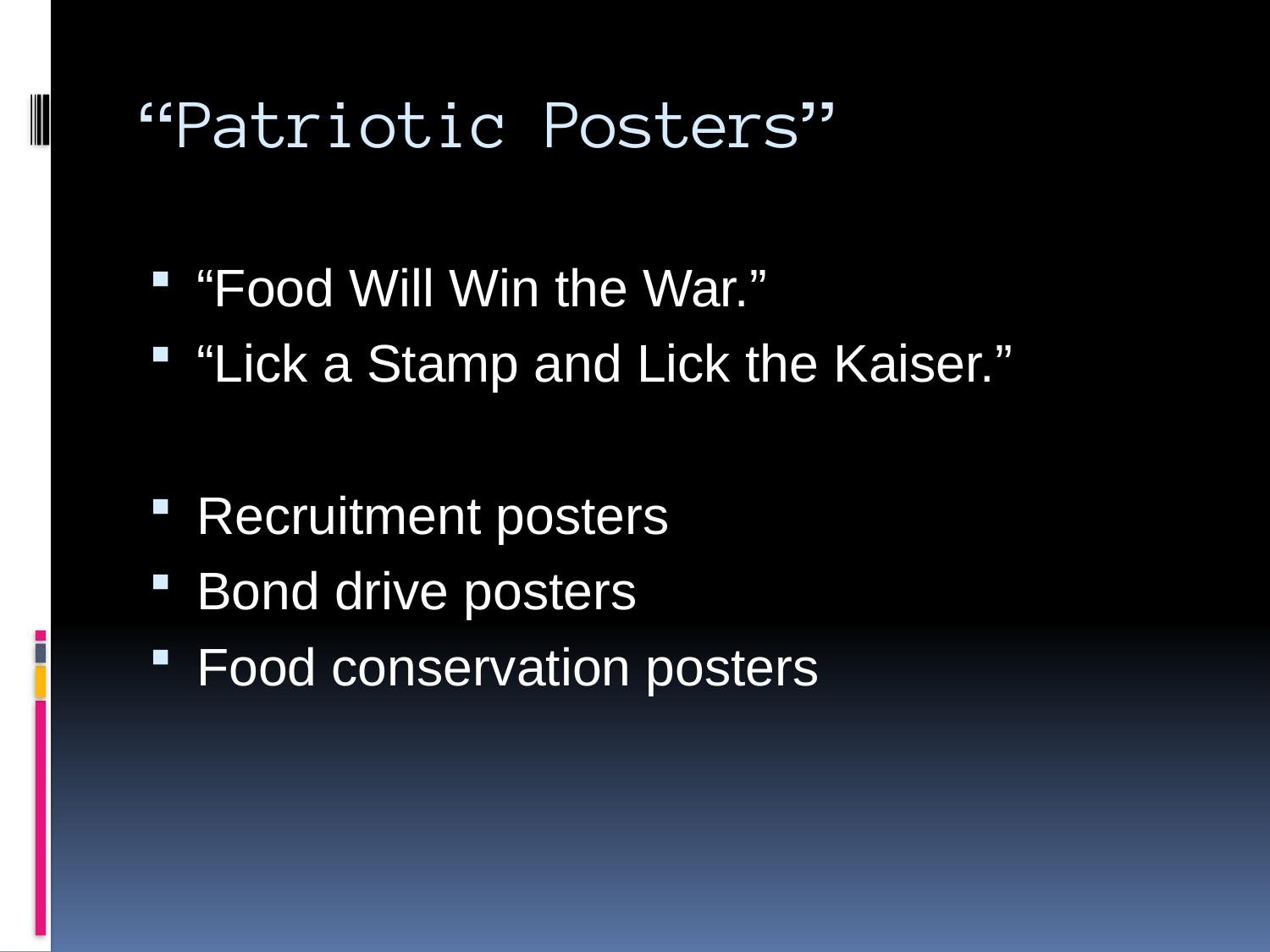

# “Patriotic Posters”
“Food Will Win the War.”
“Lick a Stamp and Lick the Kaiser.”

Recruitment posters
Bond drive posters
Food conservation posters